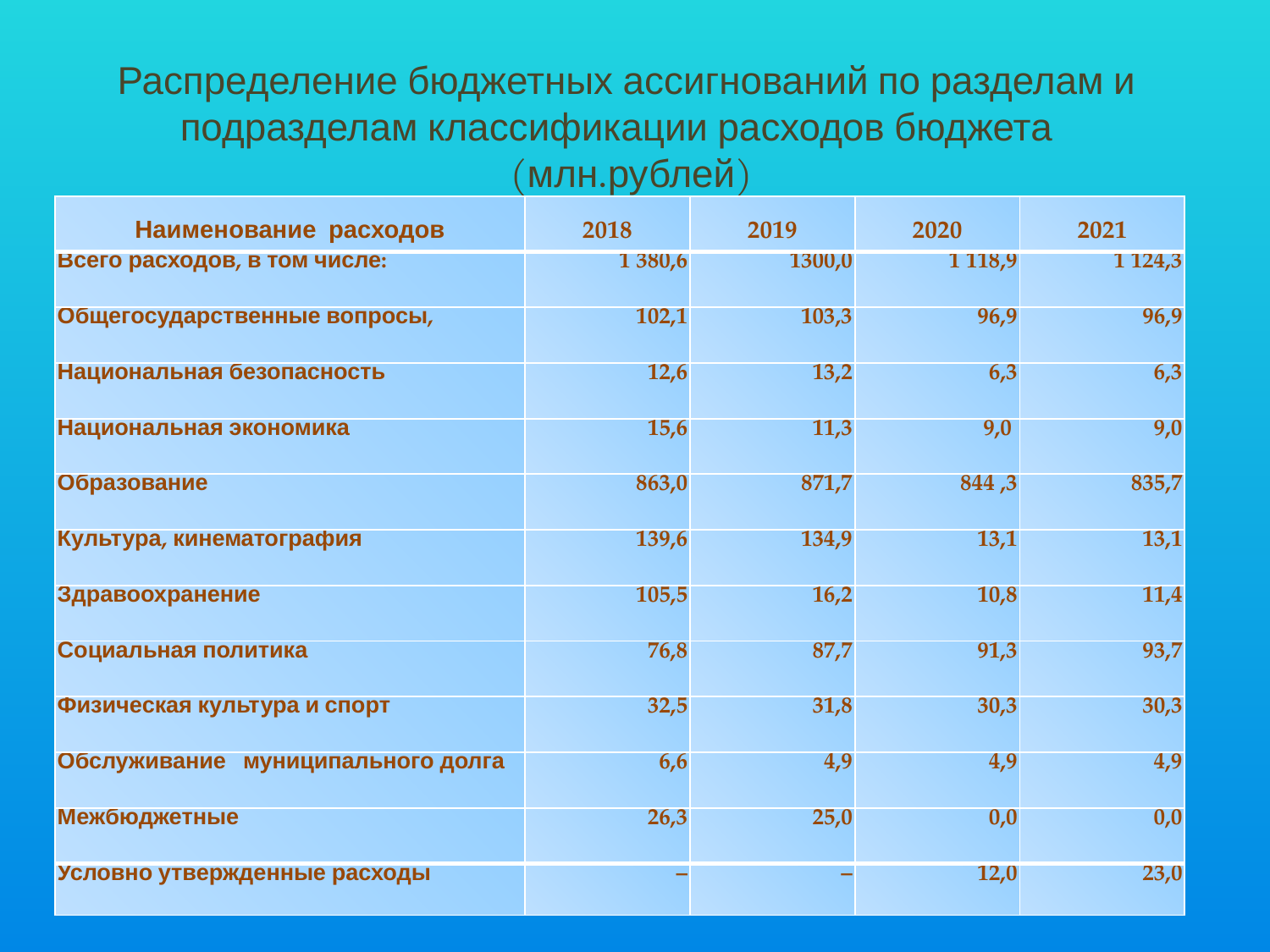

# Распределение бюджетных ассигнований по разделам и подразделам классификации расходов бюджета (млн.рублей)
| Наименование расходов | 2018 | 2019 | 2020 | 2021 |
| --- | --- | --- | --- | --- |
| Всего расходов, в том числе: | 1 380,6 | 1300,0 | 1 118,9 | 1 124,3 |
| Общегосударственные вопросы, | 102,1 | 103,3 | 96,9 | 96,9 |
| Национальная безопасность | 12,6 | 13,2 | 6,3 | 6,3 |
| Национальная экономика | 15,6 | 11,3 | 9,0 | 9,0 |
| Образование | 863,0 | 871,7 | 844 ,3 | 835,7 |
| Культура, кинематография | 139,6 | 134,9 | 13,1 | 13,1 |
| Здравоохранение | 105,5 | 16,2 | 10,8 | 11,4 |
| Социальная политика | 76,8 | 87,7 | 91,3 | 93,7 |
| Физическая культура и спорт | 32,5 | 31,8 | 30,3 | 30,3 |
| Обслуживание муниципального долга | 6,6 | 4,9 | 4,9 | 4,9 |
| Межбюджетные | 26,3 | 25,0 | 0,0 | 0,0 |
| Условно утвержденные расходы | – | – | 12,0 | 23,0 |